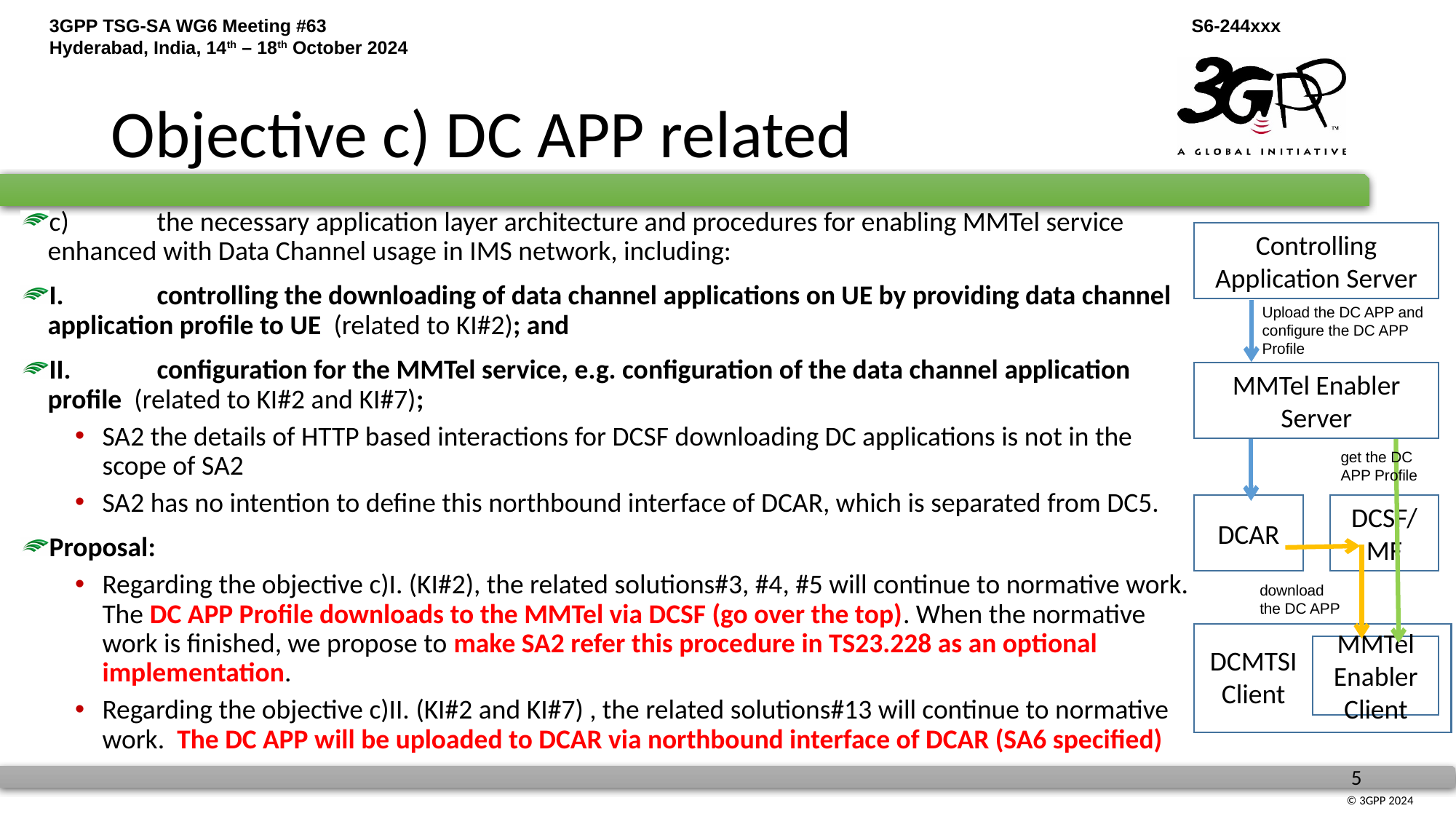

# Objective c) DC APP related
c)	the necessary application layer architecture and procedures for enabling MMTel service enhanced with Data Channel usage in IMS network, including:
I.	controlling the downloading of data channel applications on UE by providing data channel application profile to UE  (related to KI#2); and
II.	configuration for the MMTel service, e.g. configuration of the data channel application profile  (related to KI#2 and KI#7);
SA2 the details of HTTP based interactions for DCSF downloading DC applications is not in the scope of SA2
SA2 has no intention to define this northbound interface of DCAR, which is separated from DC5.
Proposal:
Regarding the objective c)I. (KI#2), the related solutions#3, #4, #5 will continue to normative work. The DC APP Profile downloads to the MMTel via DCSF (go over the top). When the normative work is finished, we propose to make SA2 refer this procedure in TS23.228 as an optional implementation.
Regarding the objective c)II. (KI#2 and KI#7) , the related solutions#13 will continue to normative work.  The DC APP will be uploaded to DCAR via northbound interface of DCAR (SA6 specified)
Controlling Application Server
Upload the DC APP and configure the DC APP Profile
MMTel Enabler Server
get the DC APP Profile
DCAR
DCSF/MF
download the DC APP

MMTel Enabler Client
DCMTSI Client